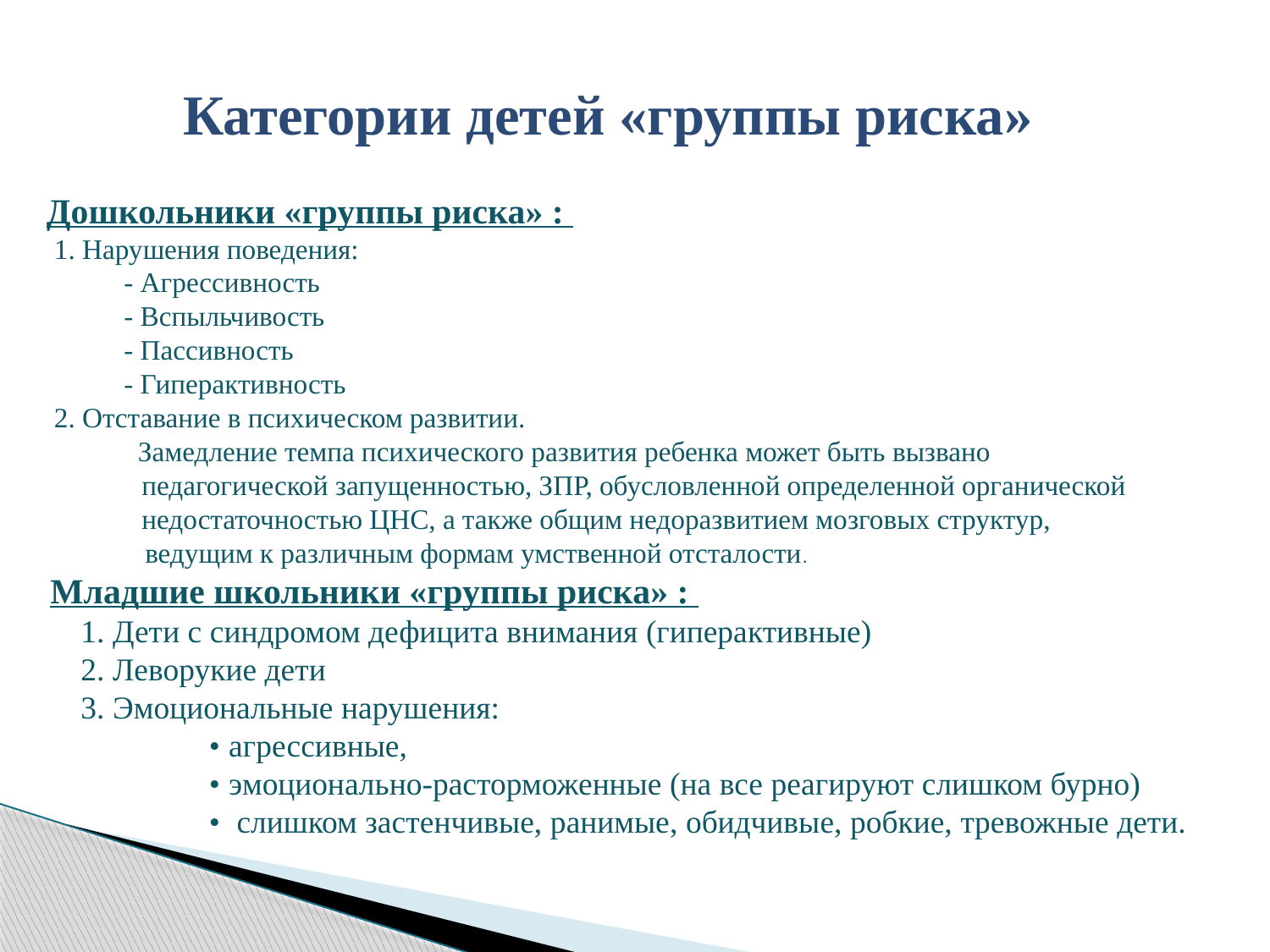

Категории детей «группы риска»

       Дошкольники «группы риска» :
          1. Нарушения поведения:
                    - Агрессивность
                    - Вспыльчивость
                    - Пассивность
                    - Гиперактивность
          2. Отставание в психическом развитии.
                      Замедление темпа психического развития ребенка может быть вызвано
                  педагогической запущенностью, ЗПР, обусловленной определенной органической
                  недостаточностью ЦНС, а также общим недоразвитием мозговых структур,
                       ведущим к различным формам умственной отсталости.
            Младшие школьники «группы риска» :
            1. Дети с синдромом дефицита внимания (гиперактивные)
            2. Леворукие дети
            3. Эмоциональные нарушения:
                            • агрессивные,
                            • эмоционально-расторможенные (на все реагируют слишком бурно)
                            •  слишком застенчивые, ранимые, обидчивые, робкие, тревожные дети.